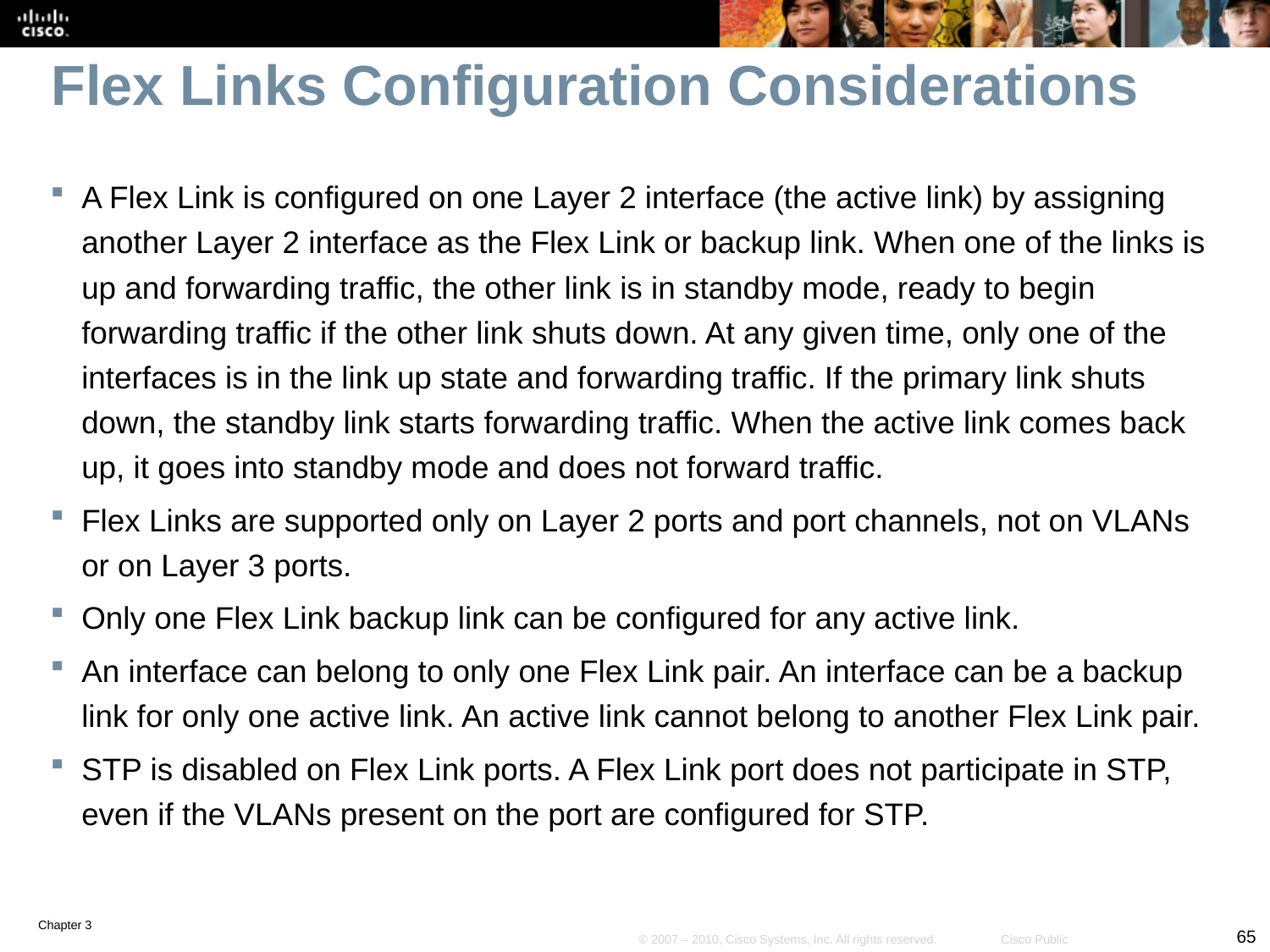

# Flex Links Configuration Considerations
A Flex Link is configured on one Layer 2 interface (the active link) by assigning another Layer 2 interface as the Flex Link or backup link. When one of the links is up and forwarding traffic, the other link is in standby mode, ready to begin forwarding traffic if the other link shuts down. At any given time, only one of the interfaces is in the link up state and forwarding traffic. If the primary link shuts down, the standby link starts forwarding traffic. When the active link comes back up, it goes into standby mode and does not forward traffic.
Flex Links are supported only on Layer 2 ports and port channels, not on VLANs or on Layer 3 ports.
Only one Flex Link backup link can be configured for any active link.
An interface can belong to only one Flex Link pair. An interface can be a backup link for only one active link. An active link cannot belong to another Flex Link pair.
STP is disabled on Flex Link ports. A Flex Link port does not participate in STP, even if the VLANs present on the port are configured for STP.